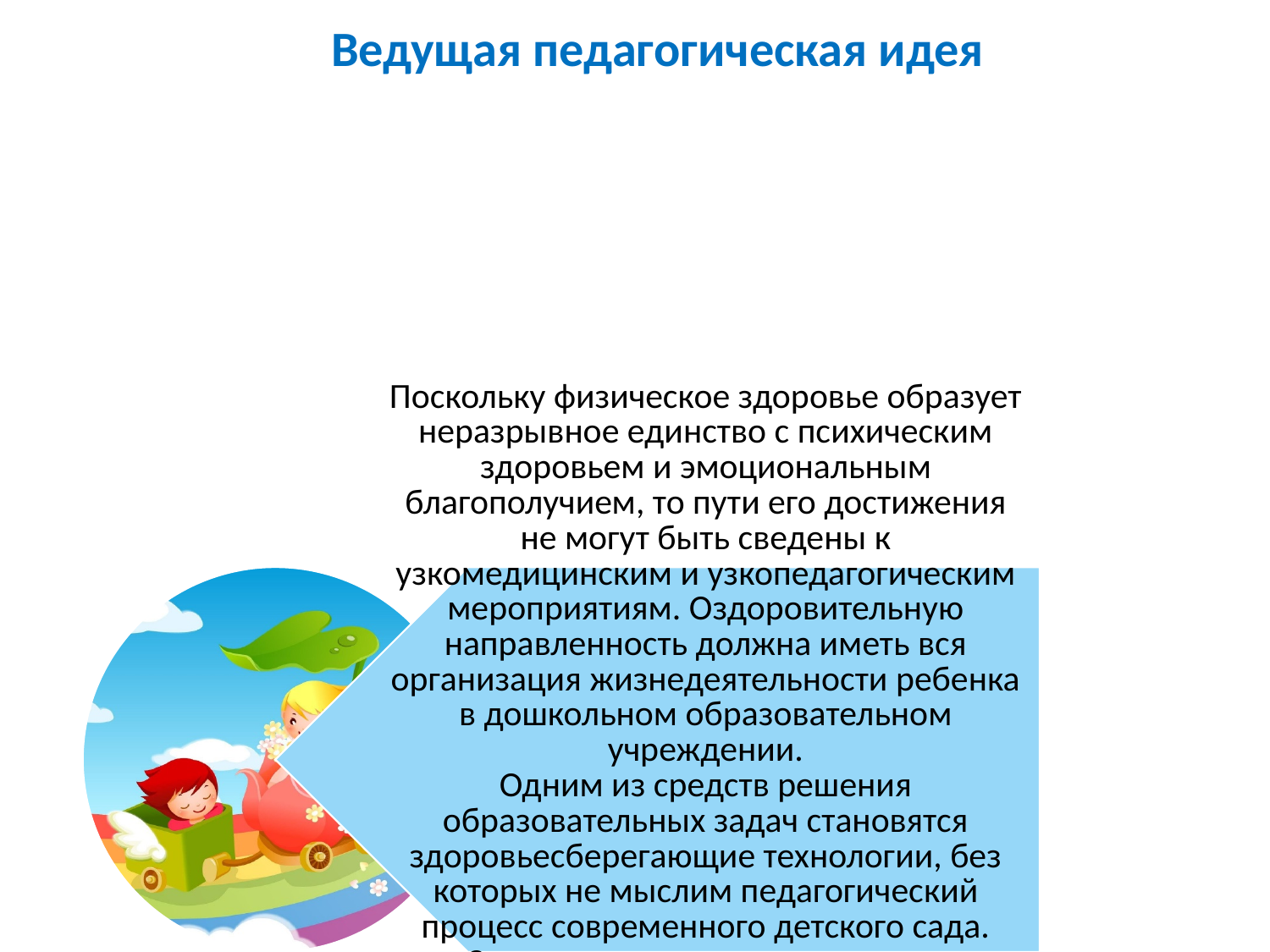

Ведущая педагогическая идея
#
Поскольку физическое здоровье образует неразрывное единство с психическим здоровьем и эмоциональным благополучием, то пути его достижения не могут быть сведены к узкомедицинским и узкопедагогическим мероприятиям. Оздоровительную направленность должна иметь вся организация жизнедеятельности ребенка в дошкольном образовательном учреждении.
Одним из средств решения образовательных задач становятся здоровьесберегающие технологии, без которых не мыслим педагогический процесс современного детского сада.